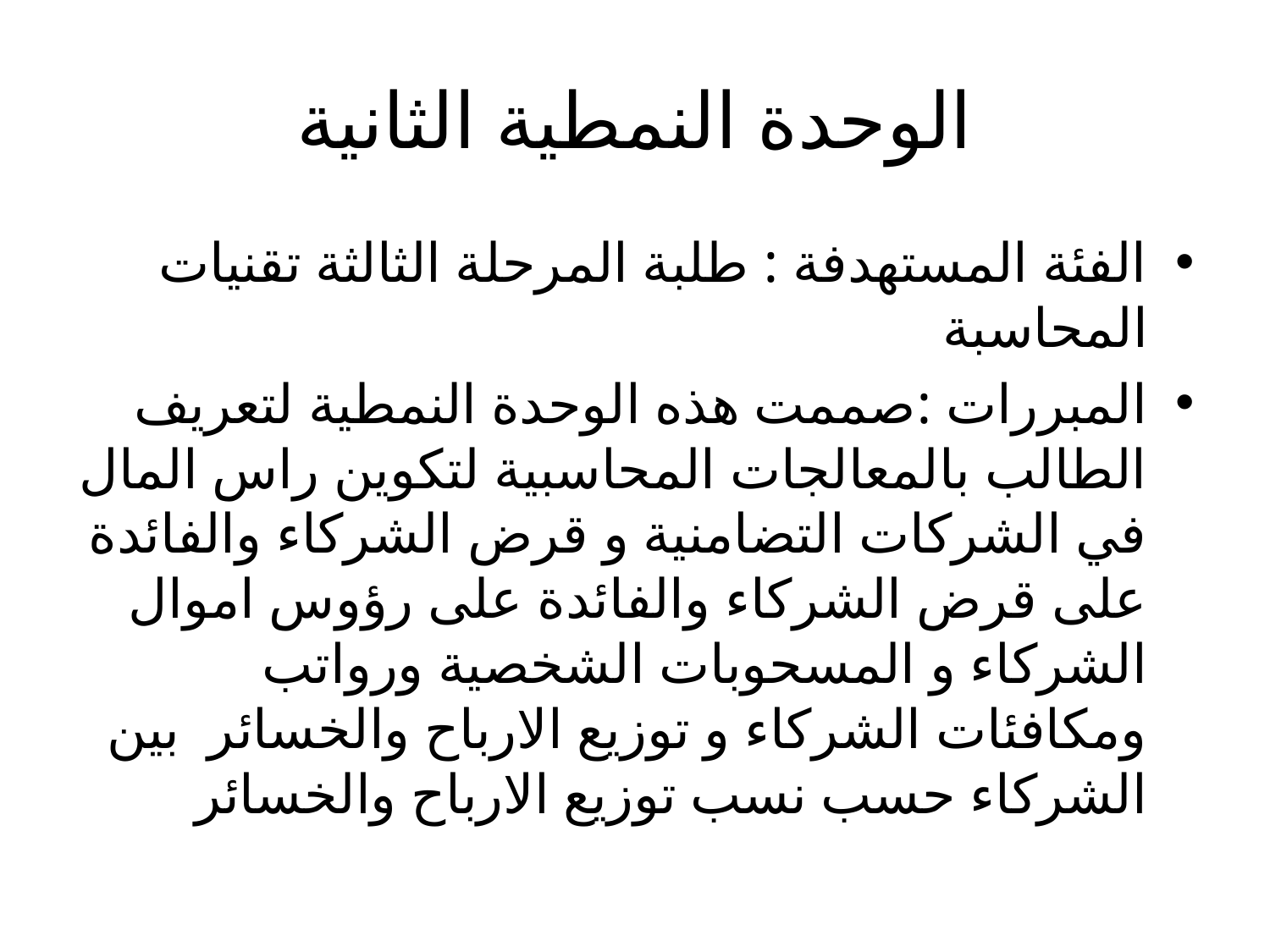

# الوحدة النمطية الثانية
الفئة المستهدفة : طلبة المرحلة الثالثة تقنيات المحاسبة
المبررات :صممت هذه الوحدة النمطية لتعريف الطالب بالمعالجات المحاسبية لتكوين راس المال في الشركات التضامنية و قرض الشركاء والفائدة على قرض الشركاء والفائدة على رؤوس اموال الشركاء و المسحوبات الشخصية ورواتب ومكافئات الشركاء و توزيع الارباح والخسائر  بين الشركاء حسب نسب توزيع الارباح والخسائر